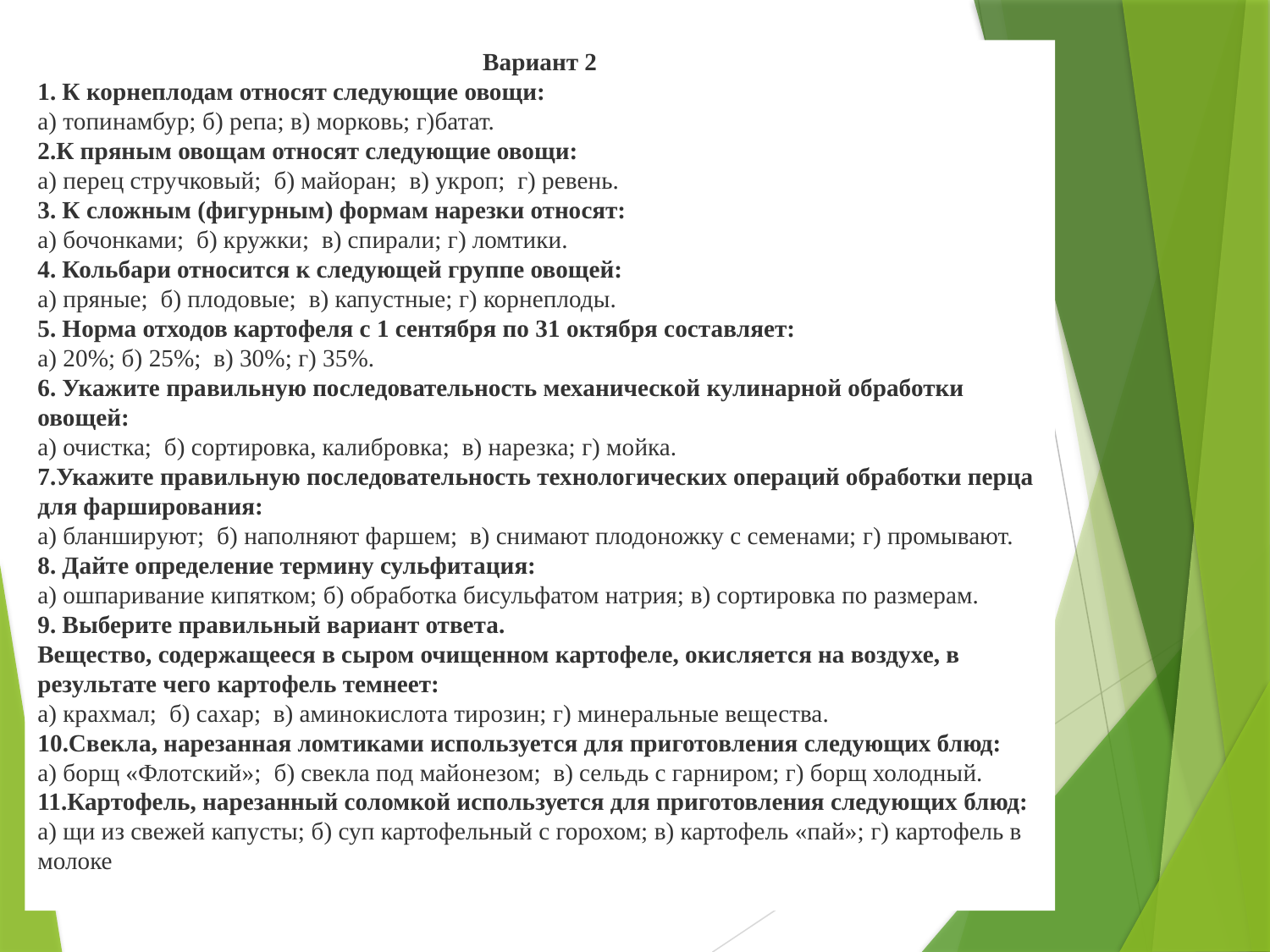

Вариант 2
1. К корнеплодам относят следующие овощи:
а) топинамбур; б) репа; в) морковь; г)батат.
2.К пряным овощам относят следующие овощи:
а) перец стручковый;  б) майоран;  в) укроп;  г) ревень.
3. К сложным (фигурным) формам нарезки относят:
а) бочонками;  б) кружки;  в) спирали; г) ломтики.
4. Кольбари относится к следующей группе овощей:
а) пряные;  б) плодовые;  в) капустные; г) корнеплоды.
5. Норма отходов картофеля с 1 сентября по 31 октября составляет:
а) 20%; б) 25%;  в) 30%; г) 35%.
6. Укажите правильную последовательность механической кулинарной обработки овощей:
а) очистка;  б) сортировка, калибровка;  в) нарезка; г) мойка.
7.Укажите правильную последовательность технологических операций обработки перца для фарширования:
а) бланшируют;  б) наполняют фаршем;  в) снимают плодоножку с семенами; г) промывают.
8. Дайте определение термину сульфитация:
а) ошпаривание кипятком; б) обработка бисульфатом натрия; в) сортировка по размерам.
9. Выберите правильный вариант ответа.
Вещество, содержащееся в сыром очищенном картофеле, окисляется на воздухе, в результате чего картофель темнеет:
а) крахмал;  б) сахар;  в) аминокислота тирозин; г) минеральные вещества.
10.Свекла, нарезанная ломтиками используется для приготовления следующих блюд:
а) борщ «Флотский»;  б) свекла под майонезом;  в) сельдь с гарниром; г) борщ холодный.
11.Картофель, нарезанный соломкой используется для приготовления следующих блюд:
а) щи из свежей капусты; б) суп картофельный с горохом; в) картофель «пай»; г) картофель в молоке